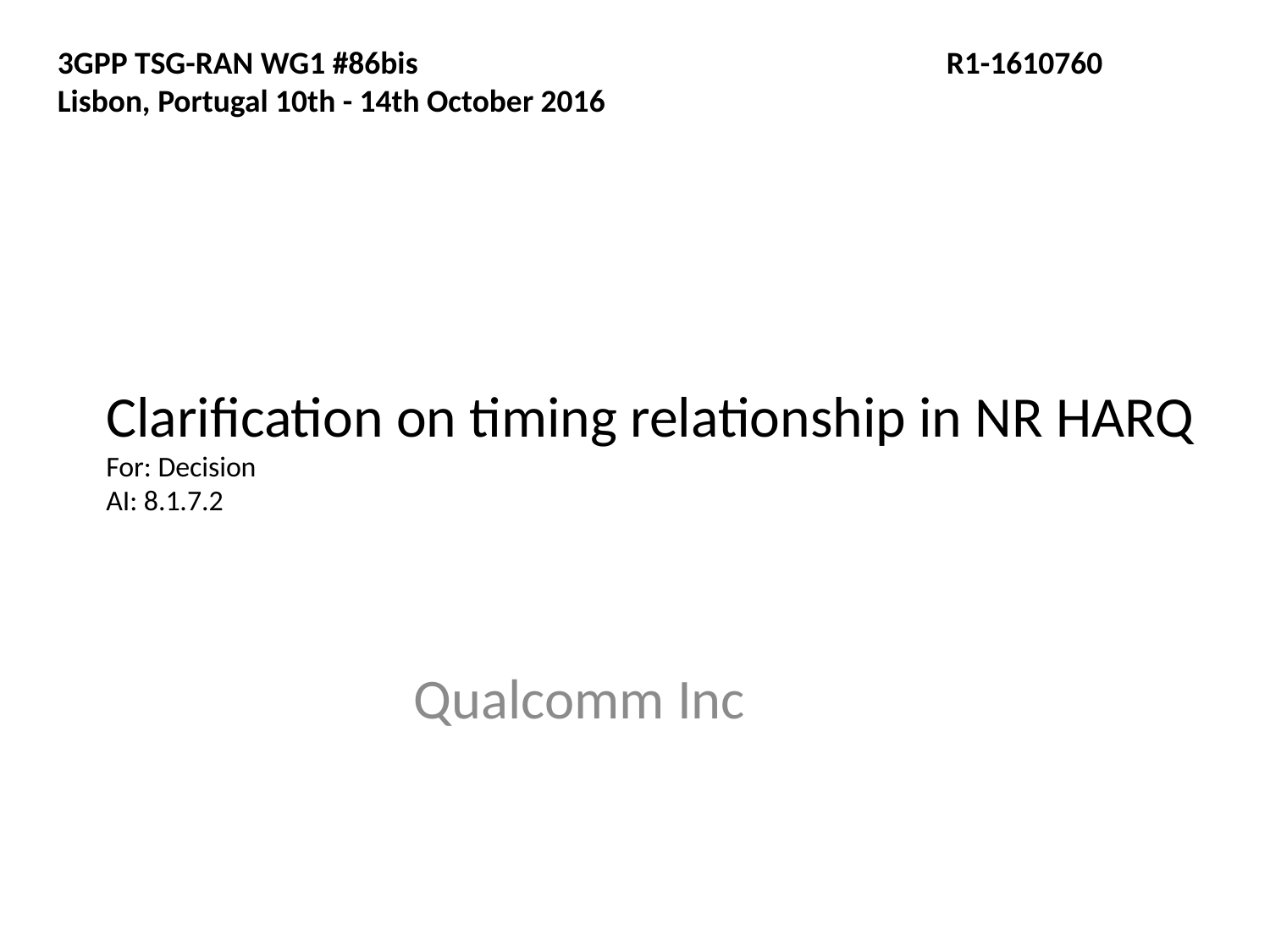

3GPP TSG-RAN WG1 #86bis				        	R1-1610760
Lisbon, Portugal 10th - 14th October 2016
# Clarification on timing relationship in NR HARQ For: Decision AI: 8.1.7.2
Qualcomm Inc